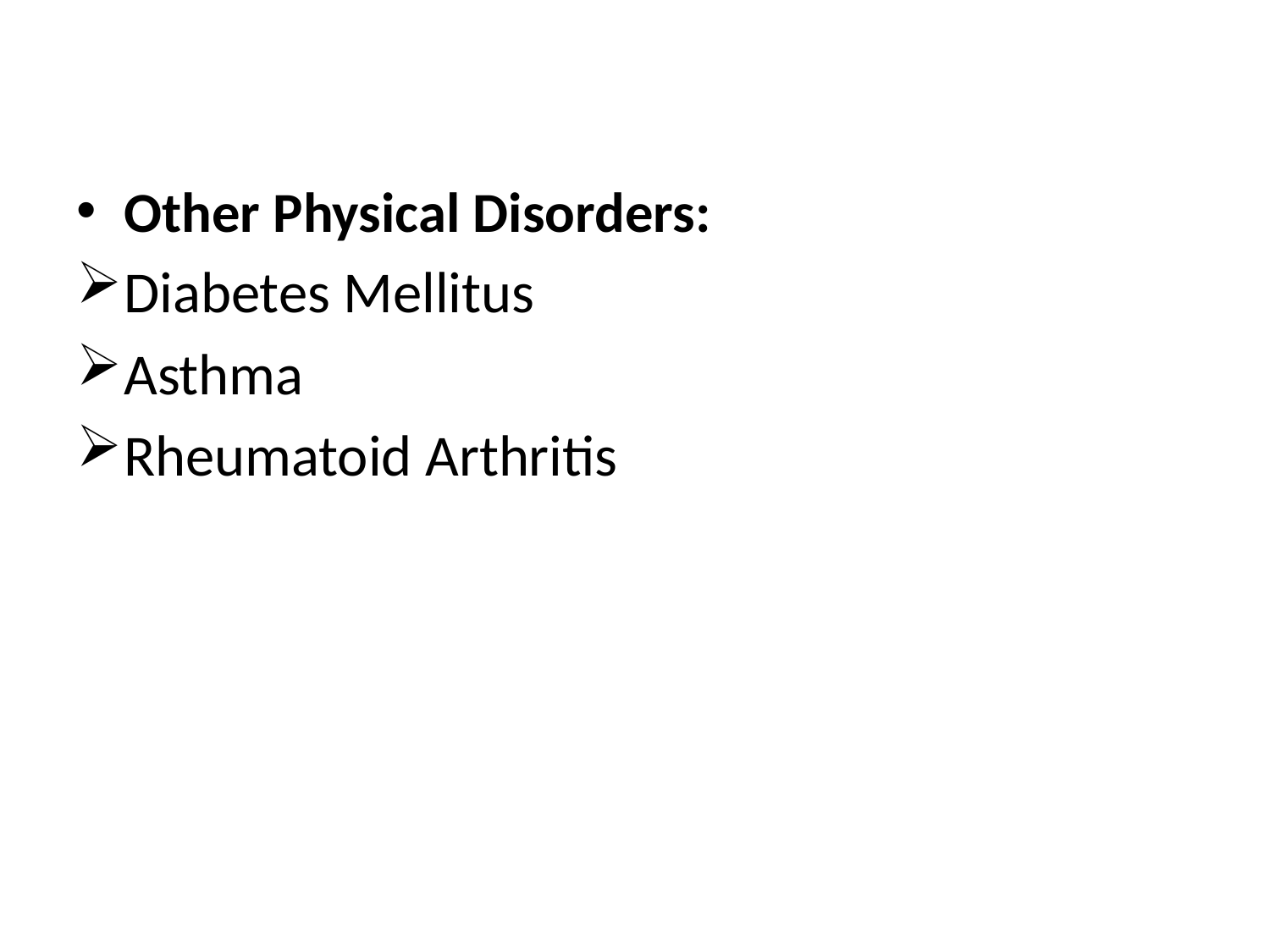

#
Other Physical Disorders:
Diabetes Mellitus
Asthma
Rheumatoid Arthritis